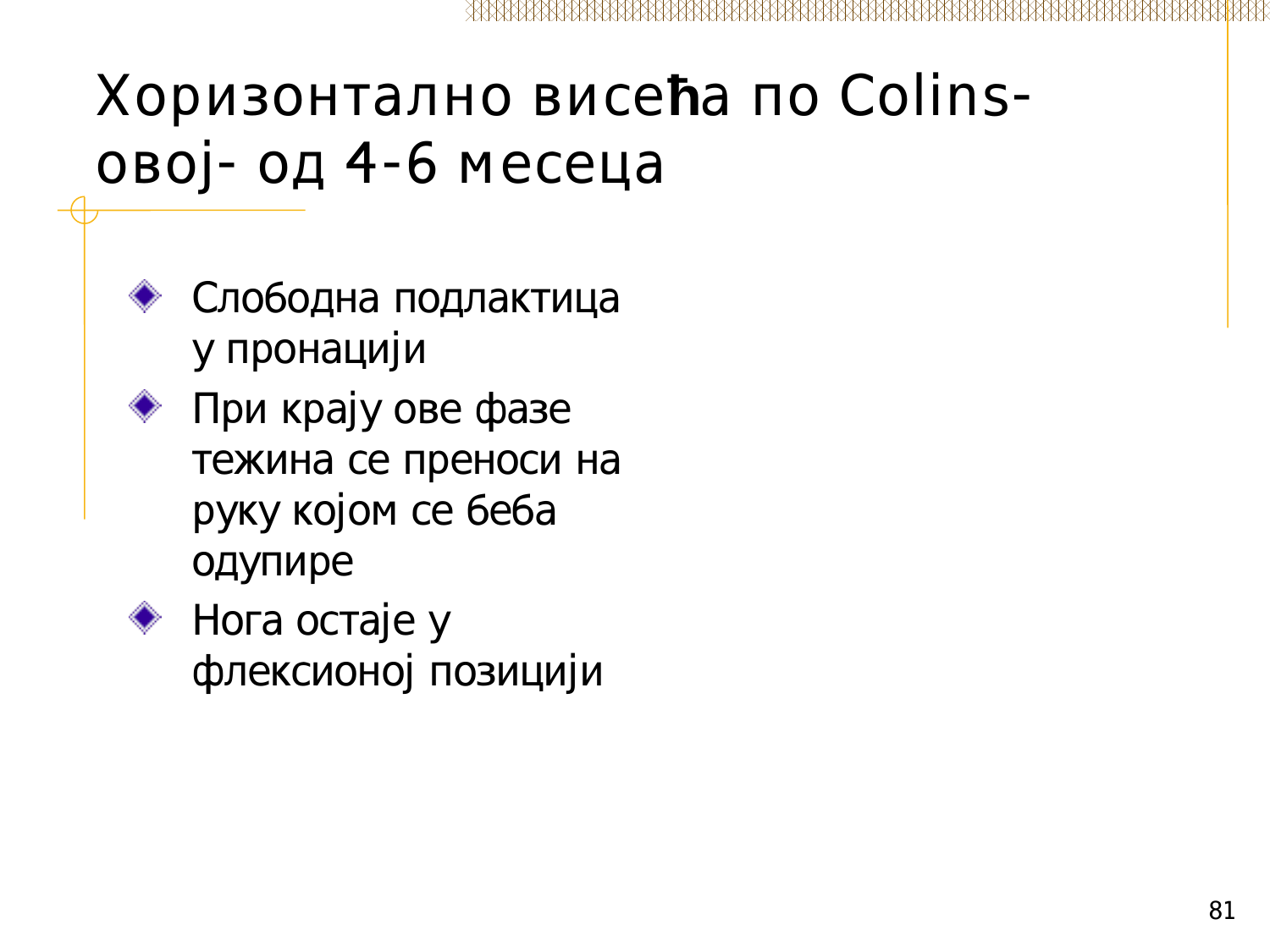

# Хоризонтално висећа по Colins-овој- од 4-6 месеца
Слободна подлактица у пронацији
При крају ове фазе тежина се преноси на руку којом се беба одупире
Нога остаје у флексионој позицији

81